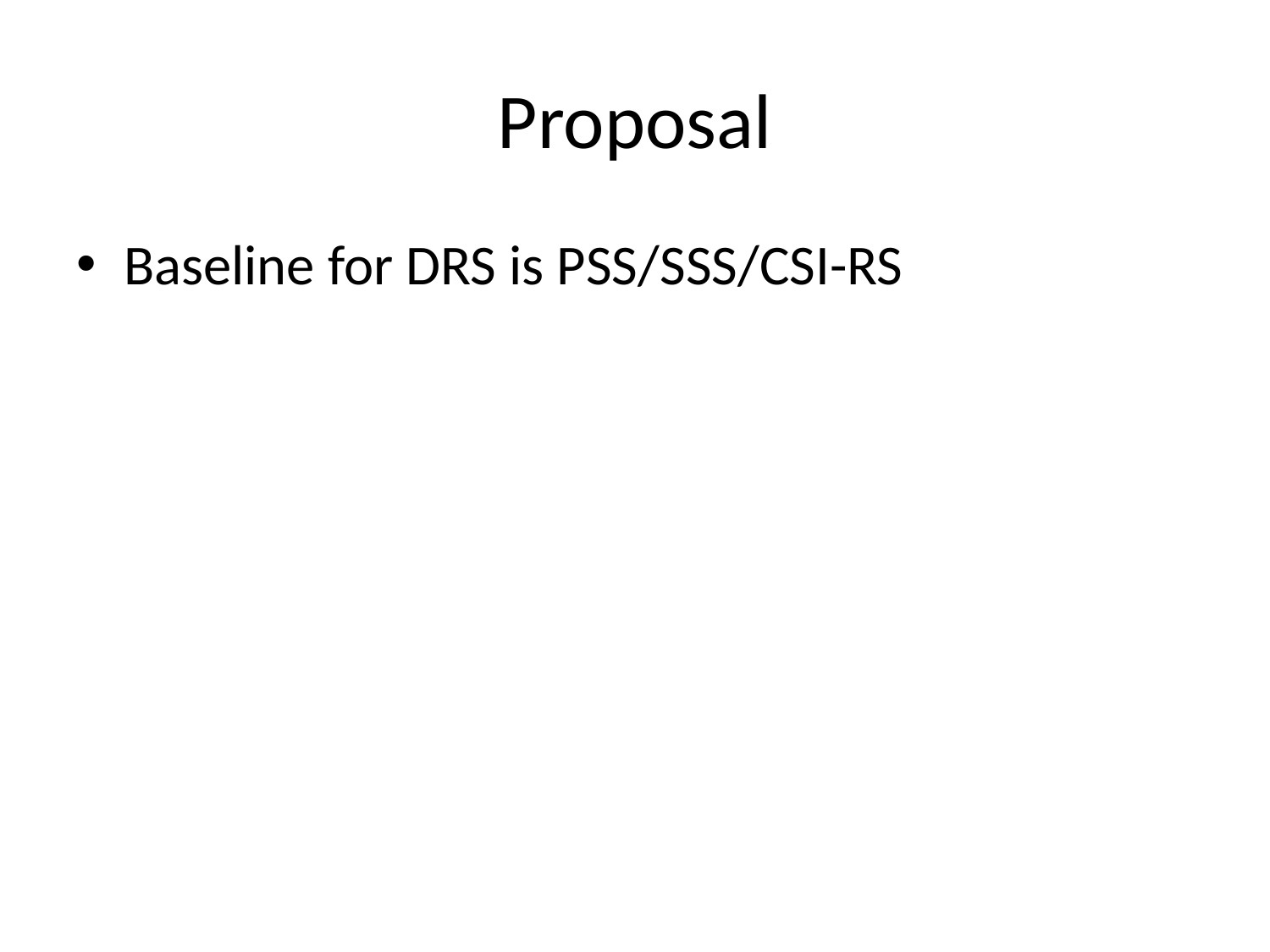

# Proposal
Baseline for DRS is PSS/SSS/CSI-RS